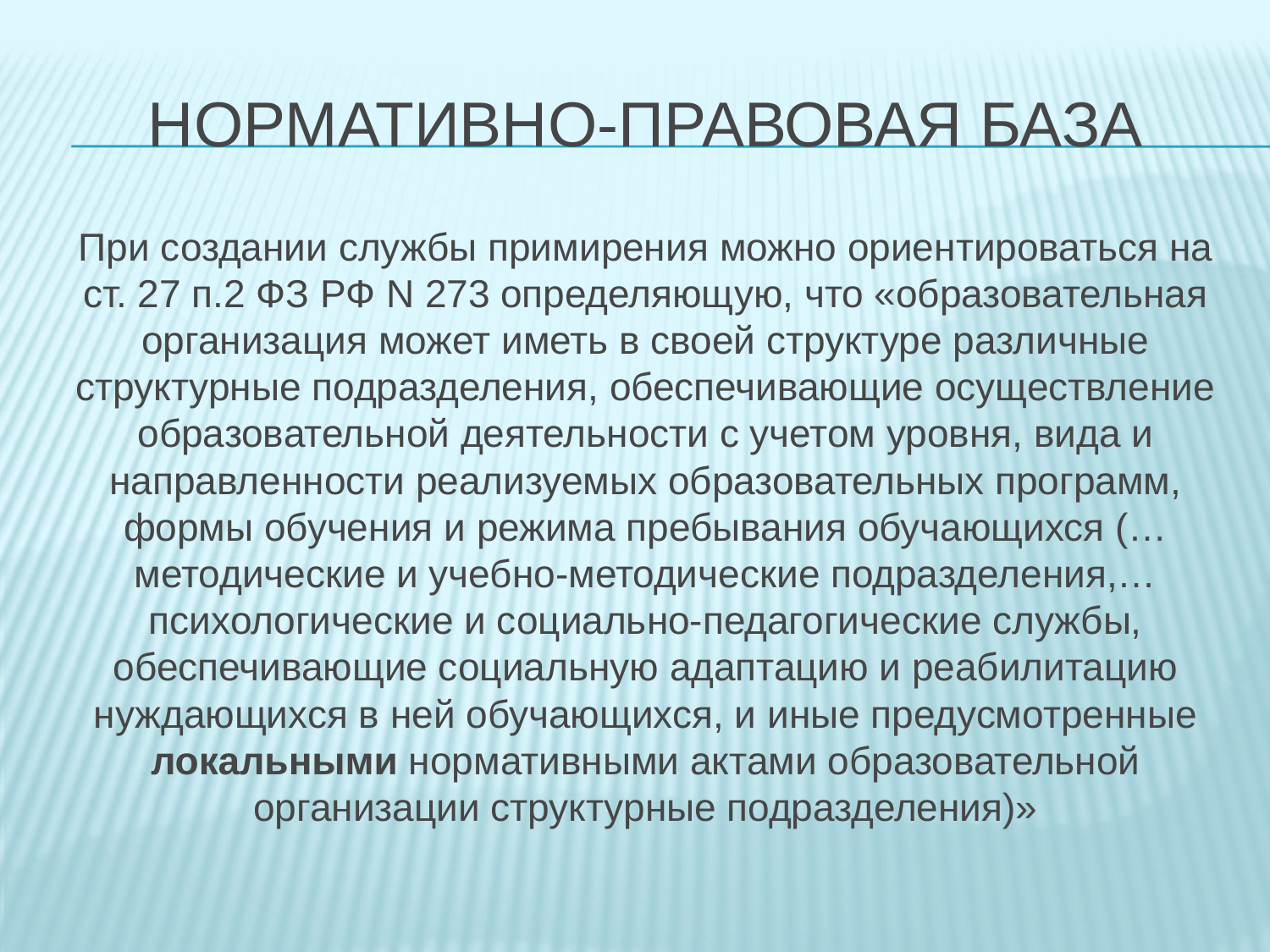

# Нормативно-правовая база
При создании службы примирения можно ориентироваться на ст. 27 п.2 ФЗ РФ N 273 определяющую, что «образовательная организация может иметь в своей структуре различные структурные подразделения, обеспечивающие осуществление образовательной деятельности с учетом уровня, вида и направленности реализуемых образовательных программ, формы обучения и режима пребывания обучающихся (… методические и учебно-методические подразделения,… психологические и социально-педагогические службы, обеспечивающие социальную адаптацию и реабилитацию нуждающихся в ней обучающихся, и иные предусмотренные локальными нормативными актами образовательной организации структурные подразделения)»